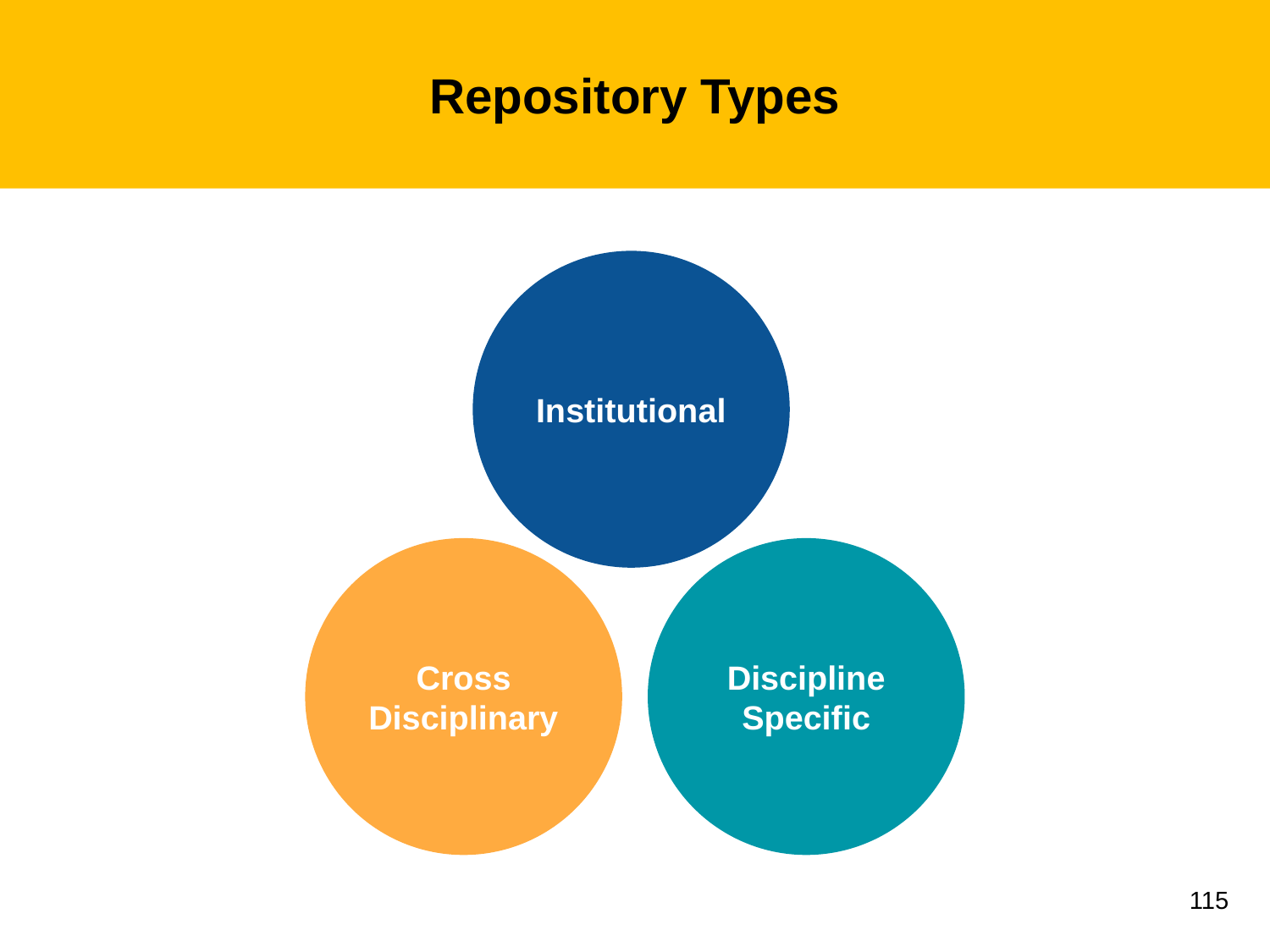

Repository Types
Institutional
Cross Disciplinary
Discipline Specific
115